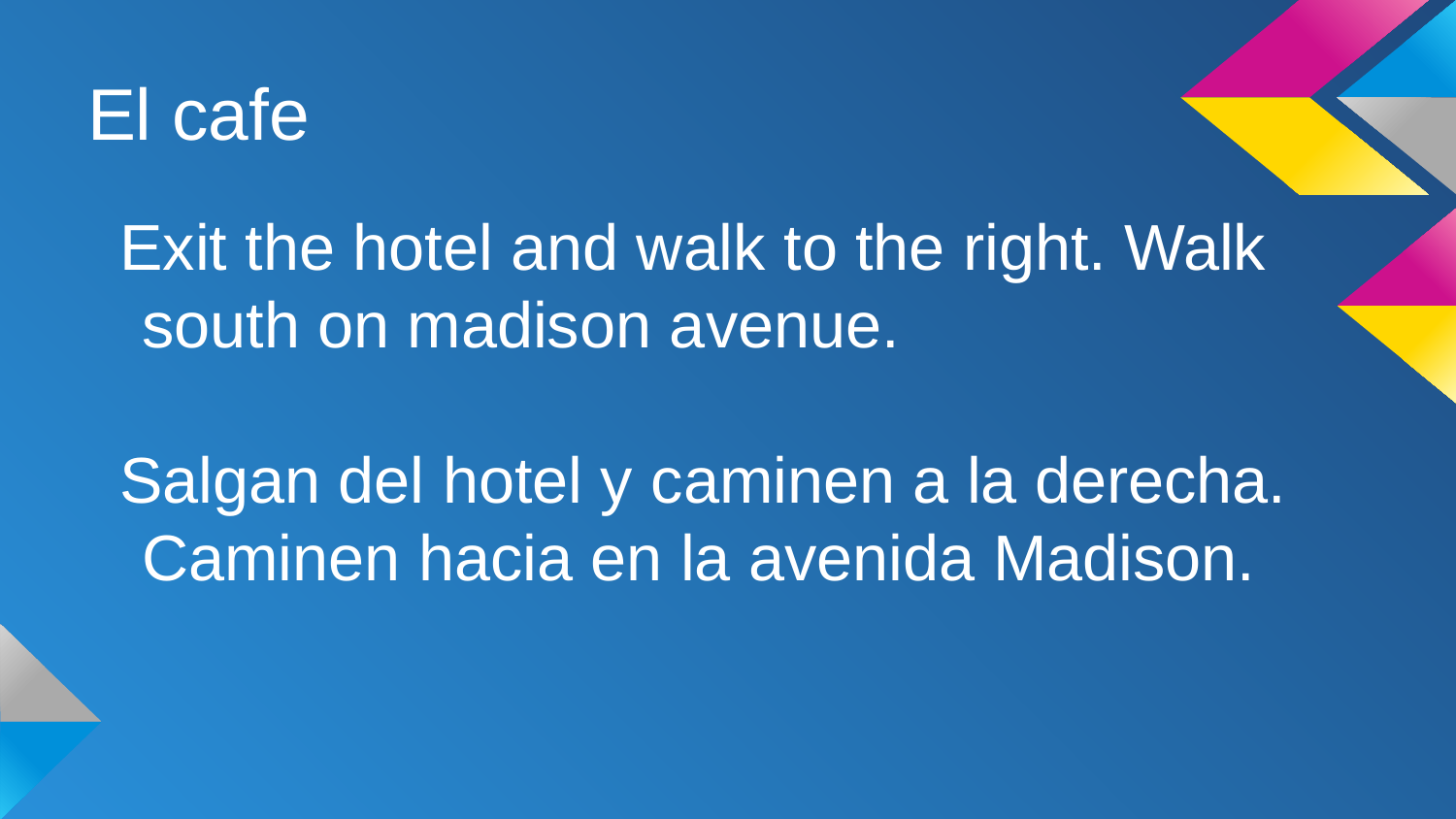

# El cafe
Exit the hotel and walk to the right. Walk south on madison avenue.

Salgan del hotel y caminen a la derecha. Caminen hacia en la avenida Madison.